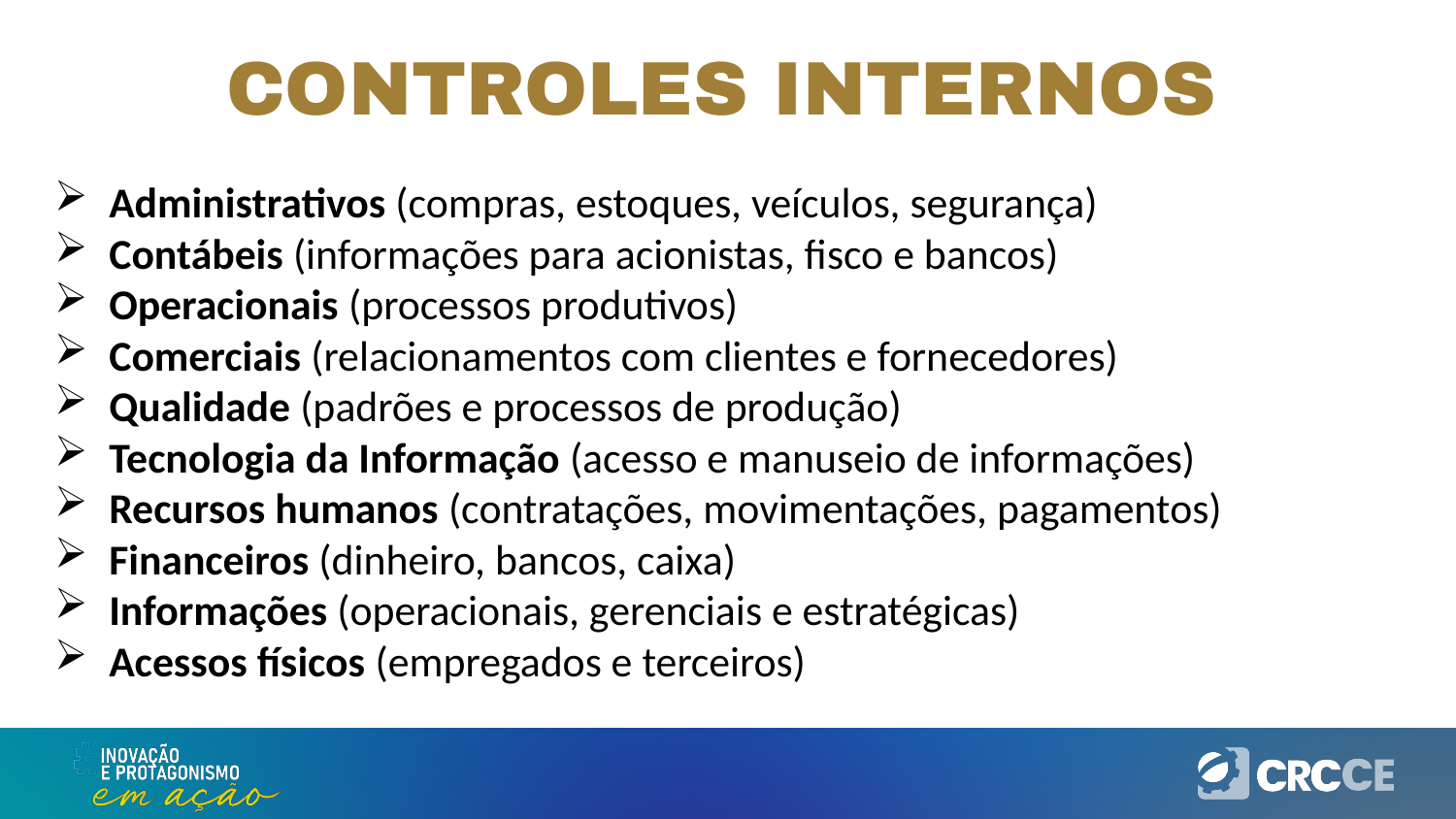

# CONTROLES INTERNOS
Administrativos (compras, estoques, veículos, segurança)
Contábeis (informações para acionistas, fisco e bancos)
Operacionais (processos produtivos)
Comerciais (relacionamentos com clientes e fornecedores)
Qualidade (padrões e processos de produção)
Tecnologia da Informação (acesso e manuseio de informações)
Recursos humanos (contratações, movimentações, pagamentos)
Financeiros (dinheiro, bancos, caixa)
Informações (operacionais, gerenciais e estratégicas)
Acessos físicos (empregados e terceiros)